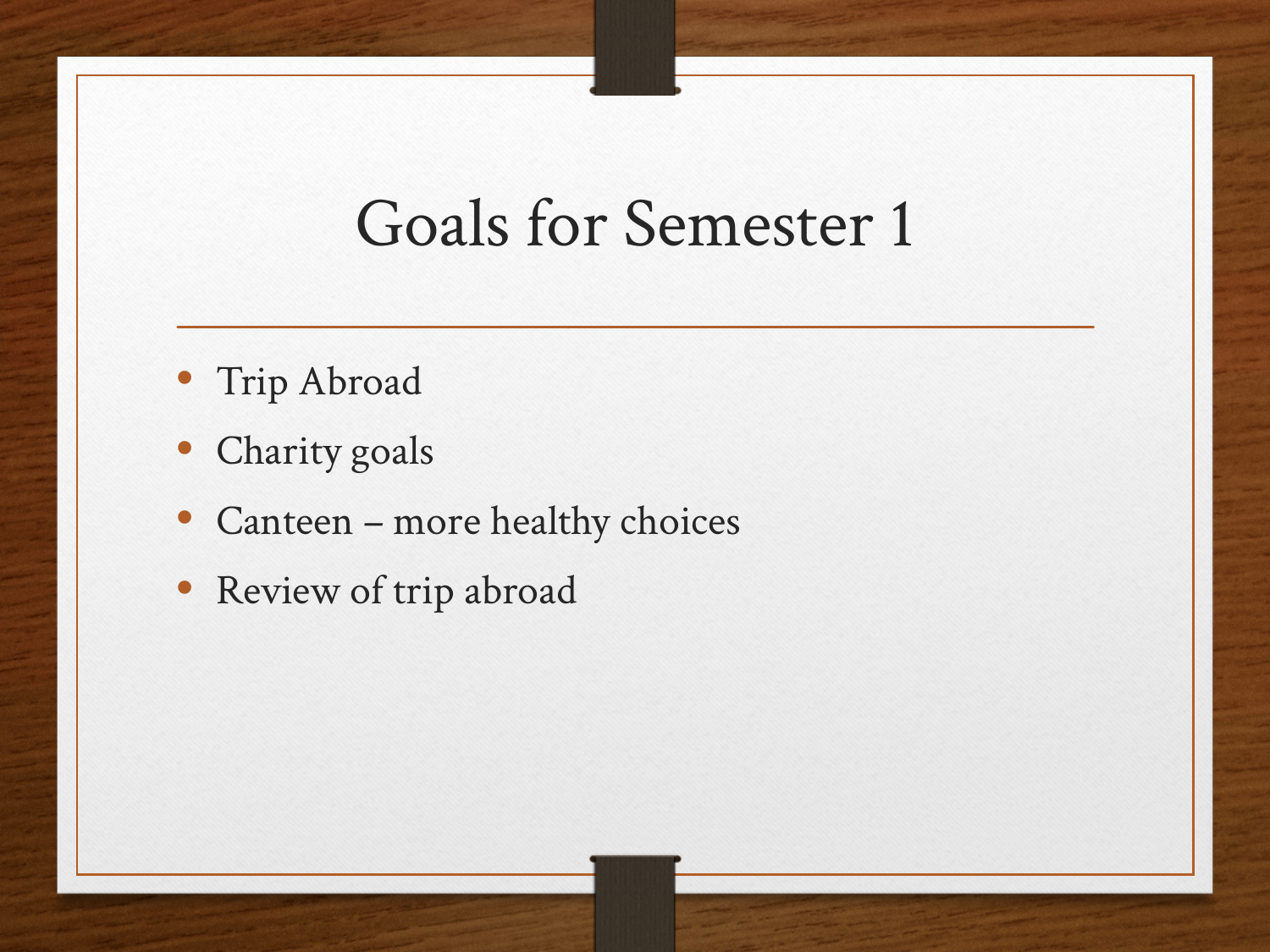

# Goals for Semester 1
Trip Abroad
Charity goals
Canteen – more healthy choices
Review of trip abroad